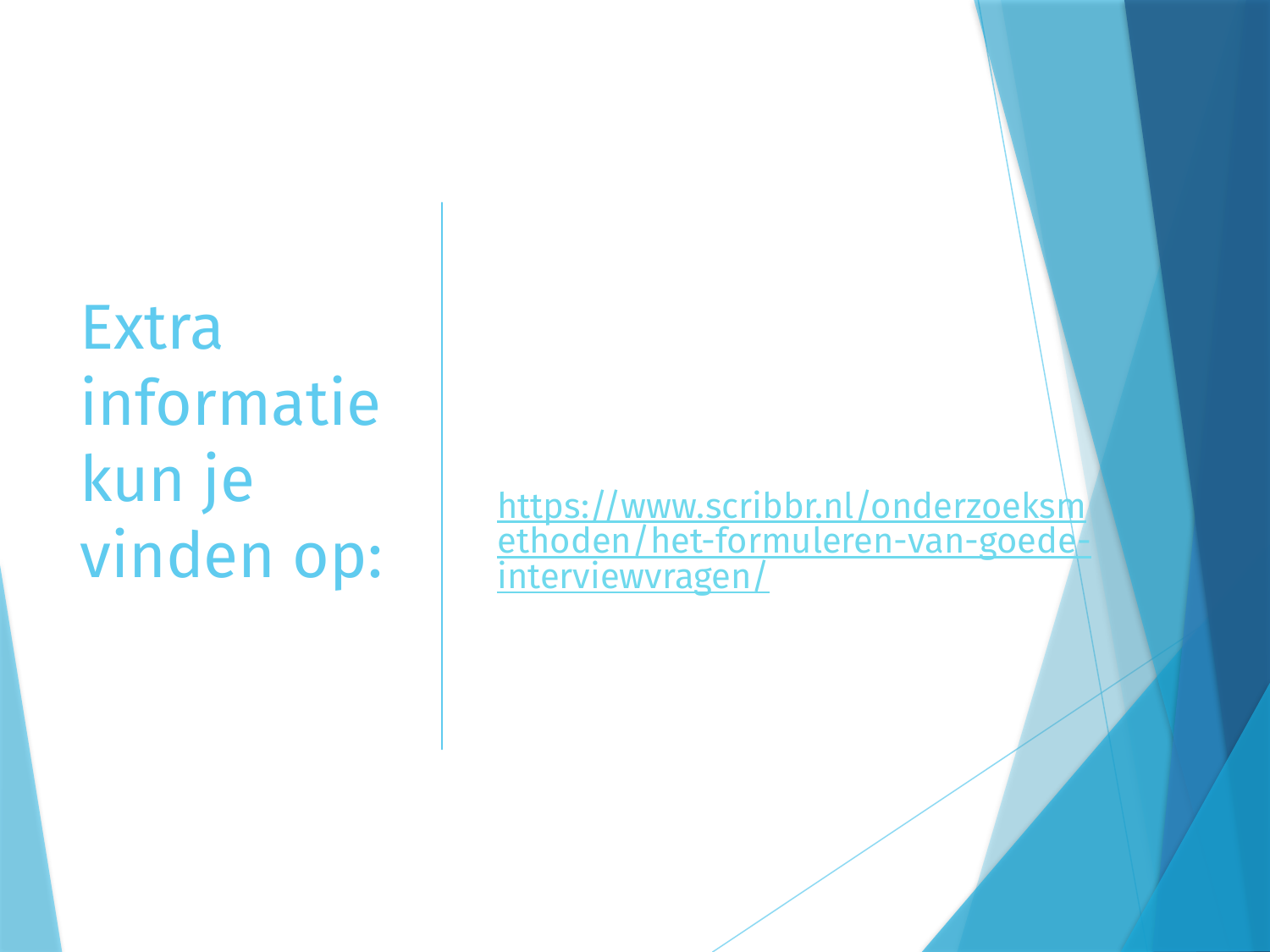

# Extra informatie kun je vinden op:

https://www.scribbr.nl/onderzoeksmethoden/het-formuleren-van-goede-interviewvragen/